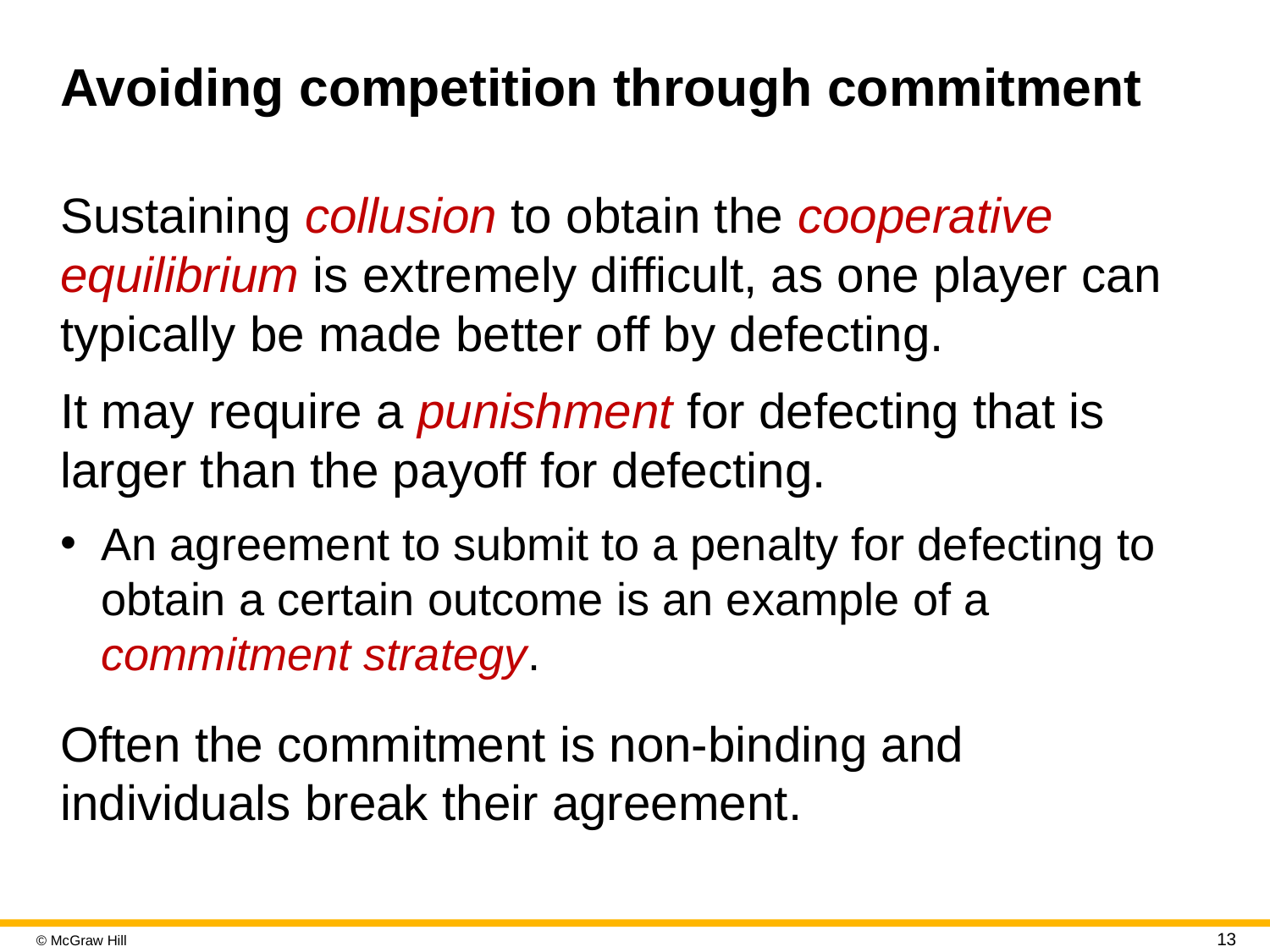

# Avoiding competition through commitment
Sustaining collusion to obtain the cooperative equilibrium is extremely difficult, as one player can typically be made better off by defecting.
It may require a punishment for defecting that is larger than the payoff for defecting.
An agreement to submit to a penalty for defecting to obtain a certain outcome is an example of a commitment strategy.
Often the commitment is non-binding and individuals break their agreement.